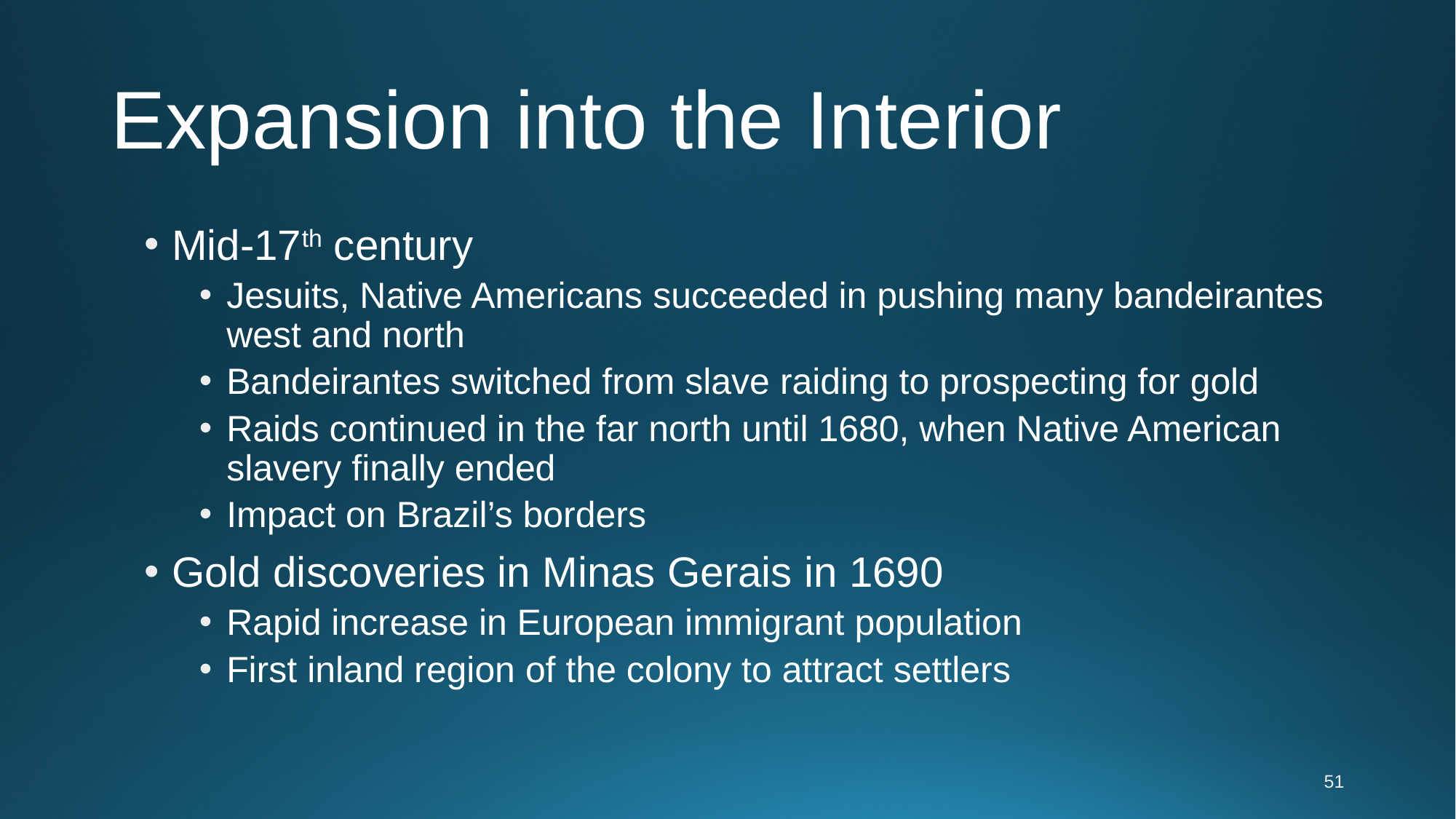

# Expansion into the Interior
Mid-17th century
Jesuits, Native Americans succeeded in pushing many bandeirantes west and north
Bandeirantes switched from slave raiding to prospecting for gold
Raids continued in the far north until 1680, when Native American slavery finally ended
Impact on Brazil’s borders
Gold discoveries in Minas Gerais in 1690
Rapid increase in European immigrant population
First inland region of the colony to attract settlers
51